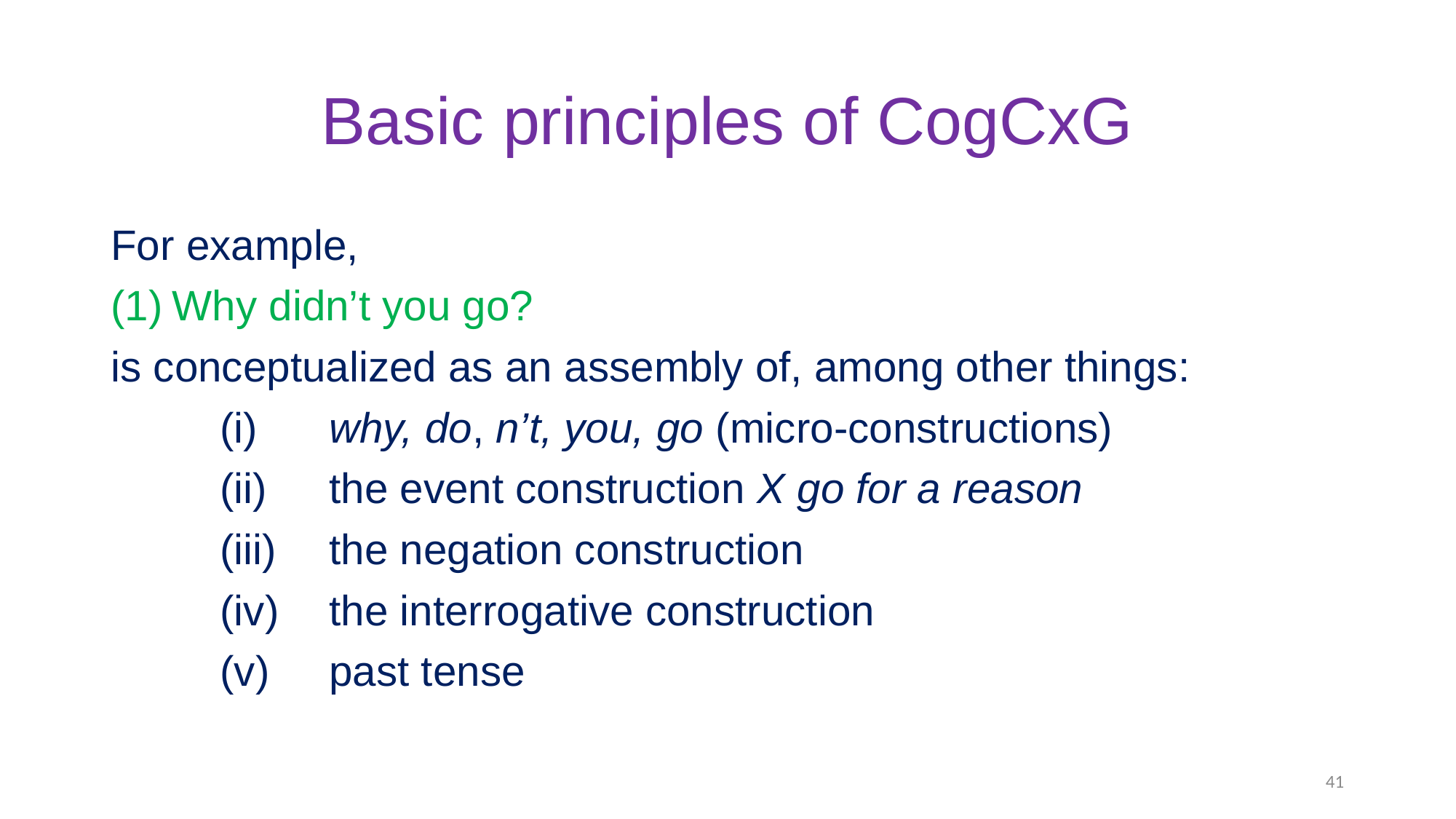

# Basic principles of CogCxG
For example,
Why didn’t you go?
is conceptualized as an assembly of, among other things:
	(i) 	why, do, n’t, you, go (micro-constructions)
	(ii)	the event construction X go for a reason
	(iii) 	the negation construction
	(iv)	the interrogative construction
	(v)	past tense

41